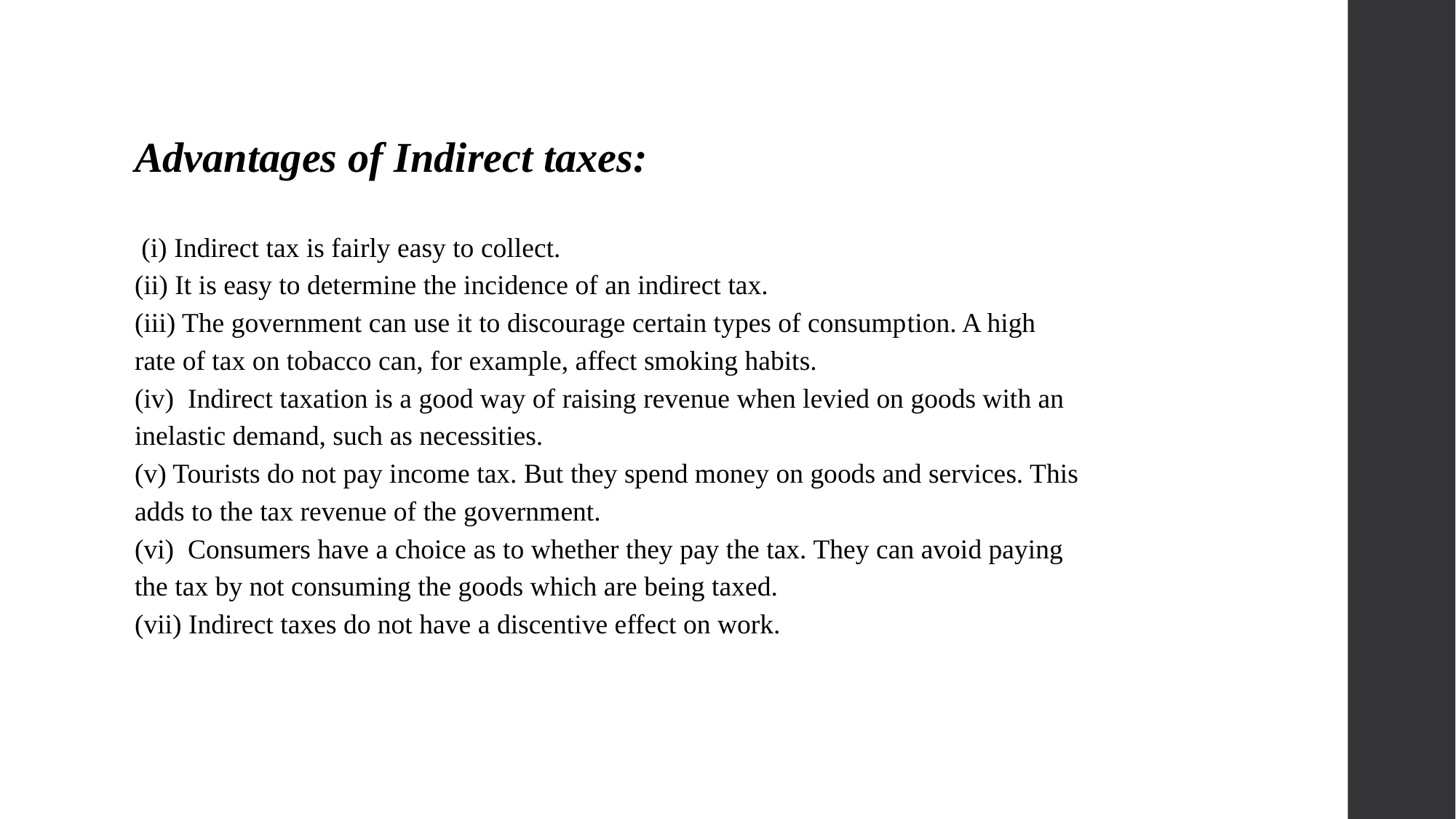

Advantages of Indirect taxes:

 (i) Indirect tax is fairly easy to collect.
(ii) It is easy to determine the incidence of an indirect tax.
(iii) The government can use it to discourage certain types of consump­tion. A high rate of tax on tobacco can, for example, affect smoking habits.
(iv)  Indirect taxation is a good way of raising revenue when levied on goods with an inelastic demand, such as necessities.
(v) Tourists do not pay income tax. But they spend money on goods and services. This adds to the tax revenue of the government.
(vi)  Consumers have a choice as to whether they pay the tax. They can avoid paying the tax by not consuming the goods which are being taxed.
(vii) Indirect taxes do not have a discentive effect on work.